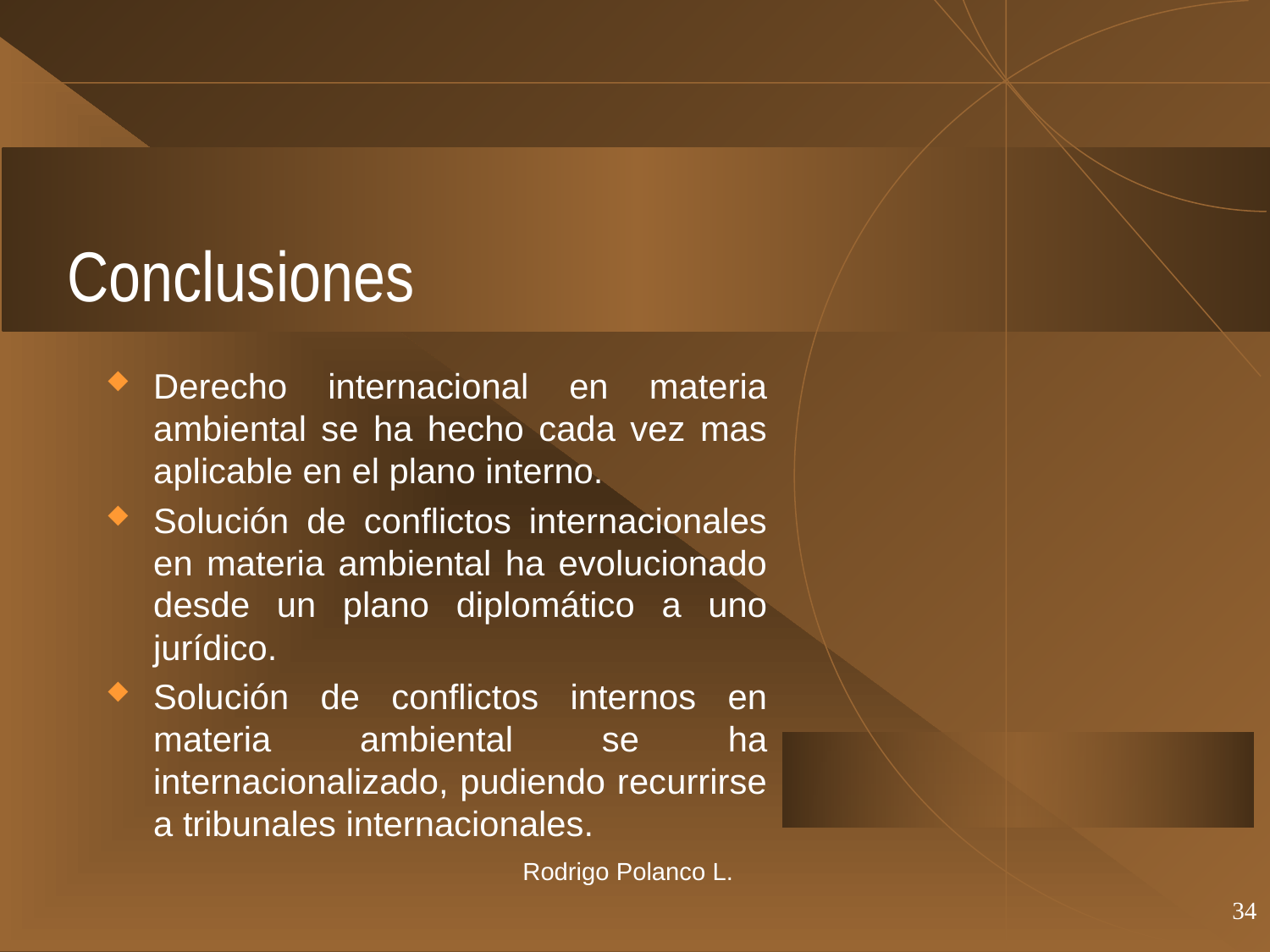

# Conclusiones
Derecho internacional en materia ambiental se ha hecho cada vez mas aplicable en el plano interno.
Solución de conflictos internacionales en materia ambiental ha evolucionado desde un plano diplomático a uno jurídico.
Solución de conflictos internos en materia ambiental se ha internacionalizado, pudiendo recurrirse a tribunales internacionales.
Rodrigo Polanco L.
34